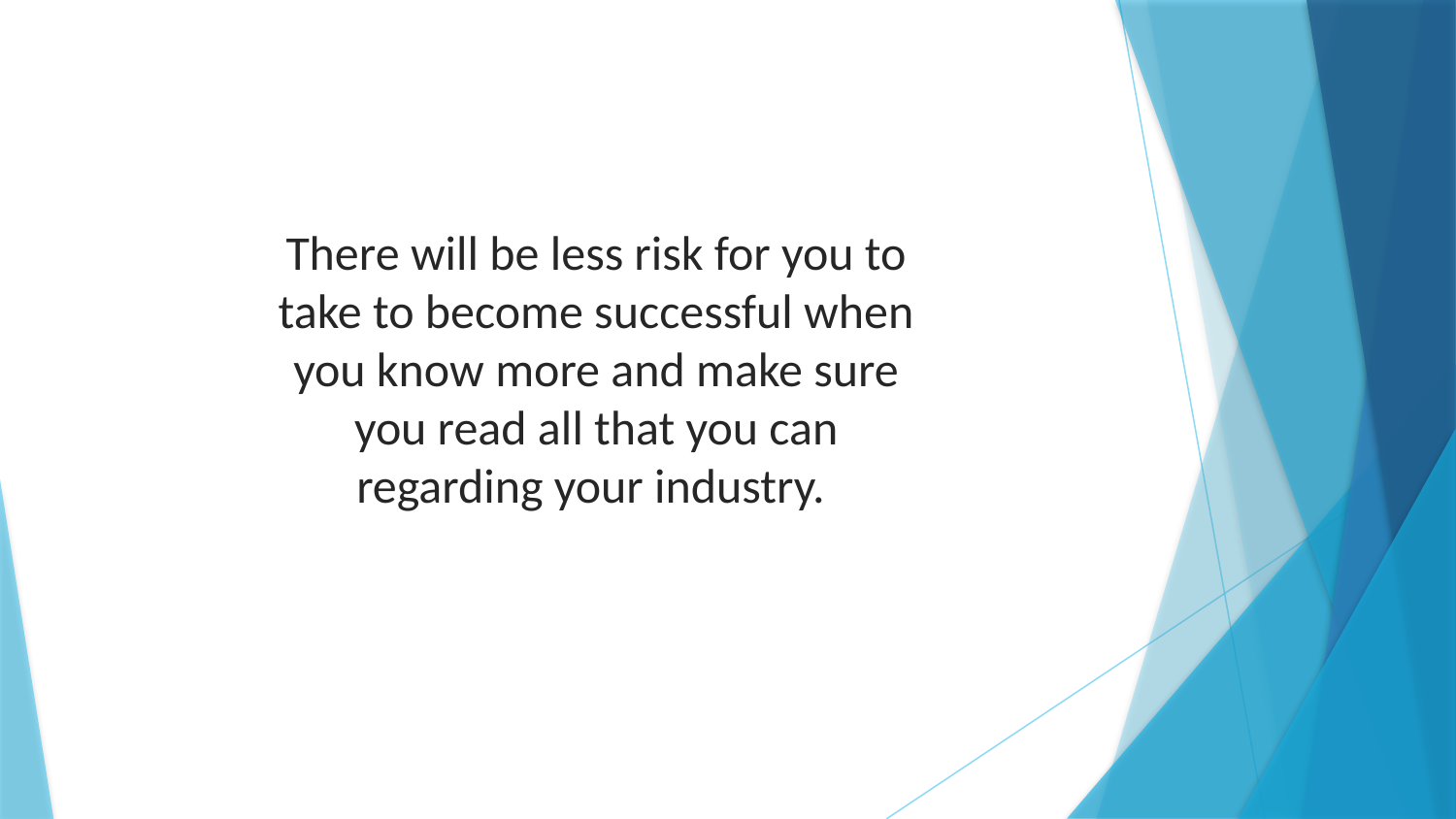

There will be less risk for you to take to become successful when you know more and make sure you read all that you can regarding your industry.